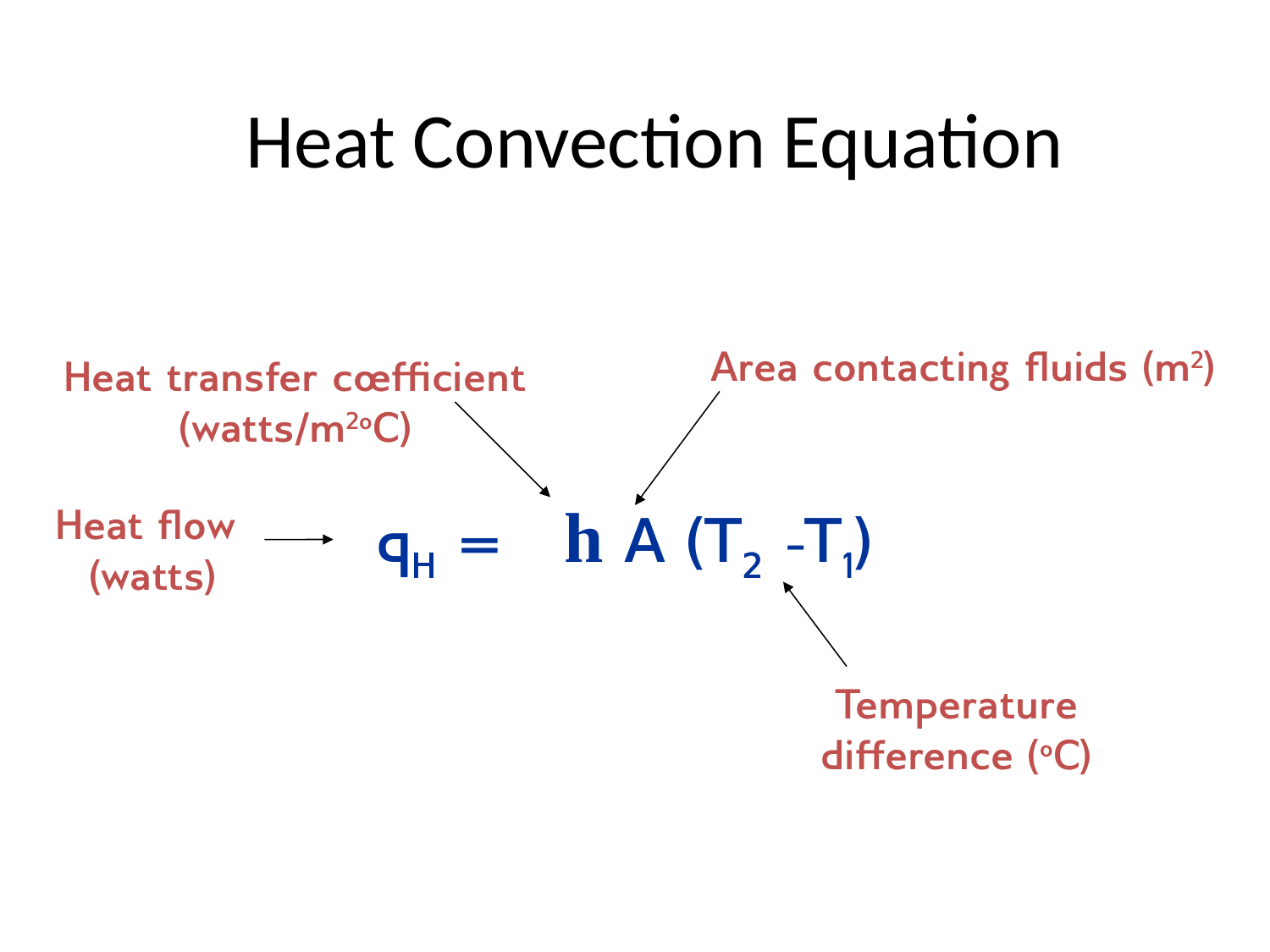

Heat Convection Equation
Area contacting fluids (m2)
Heat transfer coefficient
(watts/m2oC)

qH =   h A (T2 -T1)
Heat flow
(watts)

Temperature
difference (oC)